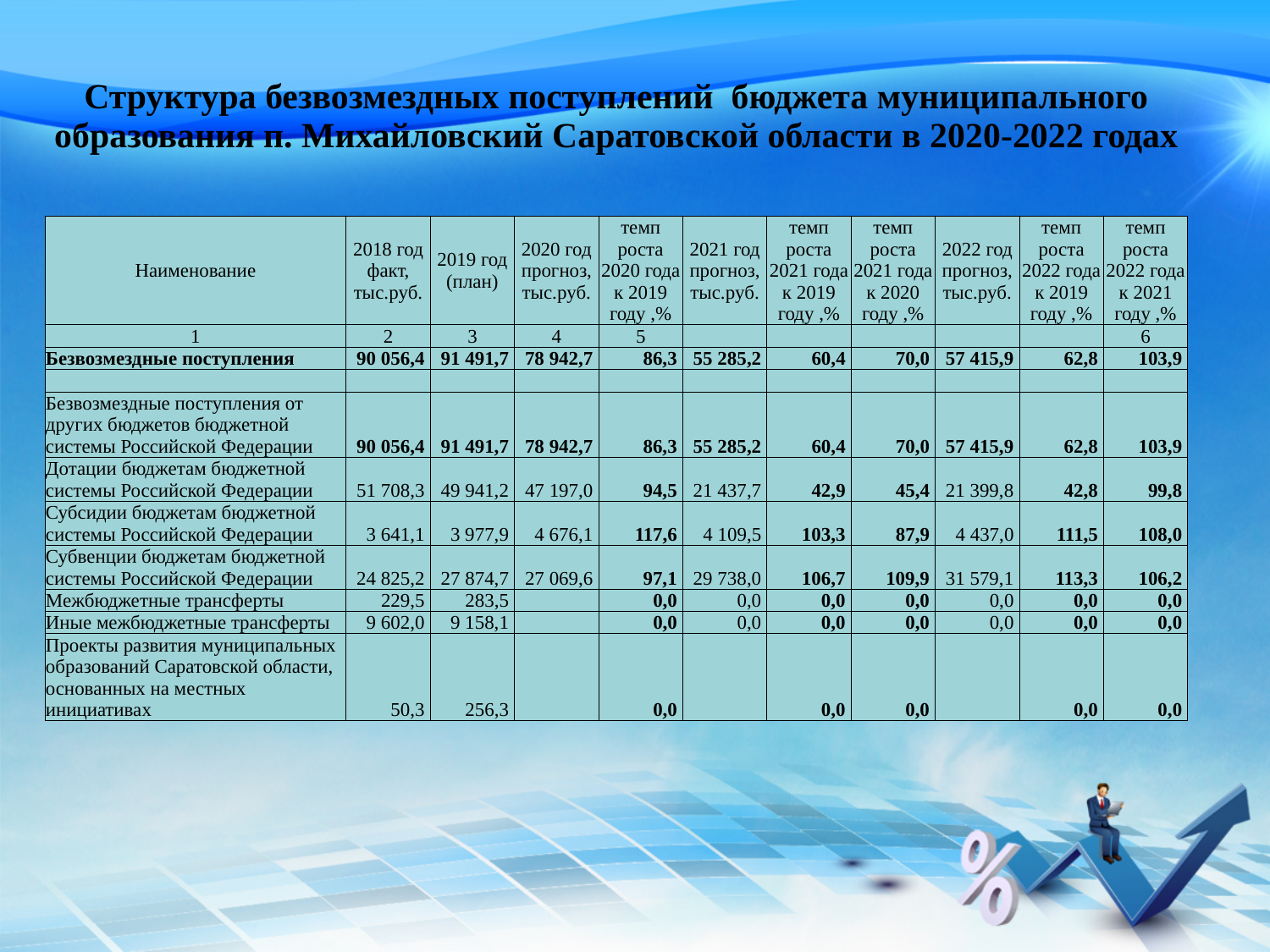

| Структура безвозмездных поступлений бюджета муниципального образования п. Михайловский Саратовской области в 2020-2022 годах |  |  |  |  |  |  |  |  |  |  |
| --- | --- | --- | --- | --- | --- | --- | --- | --- | --- | --- |
|  |  |  |  |  |  |  |  |  |  |  |
| Наименование | 2018 год факт, тыс.руб. | 2019 год (план) | 2020 год прогноз, тыс.руб. | темп роста 2020 года к 2019 году ,% | 2021 год прогноз, тыс.руб. | темп роста 2021 года к 2019 году ,% | темп роста 2021 года к 2020 году ,% | 2022 год прогноз, тыс.руб. | темп роста 2022 года к 2019 году ,% | темп роста 2022 года к 2021 году ,% |
| 1 | 2 | 3 | 4 | 5 |  |  |  |  |  | 6 |
| Безвозмездные поступления | 90 056,4 | 91 491,7 | 78 942,7 | 86,3 | 55 285,2 | 60,4 | 70,0 | 57 415,9 | 62,8 | 103,9 |
|  |  |  |  |  |  |  |  |  |  |  |
| Безвозмездные поступления от других бюджетов бюджетной системы Российской Федерации | 90 056,4 | 91 491,7 | 78 942,7 | 86,3 | 55 285,2 | 60,4 | 70,0 | 57 415,9 | 62,8 | 103,9 |
| Дотации бюджетам бюджетной системы Российской Федерации | 51 708,3 | 49 941,2 | 47 197,0 | 94,5 | 21 437,7 | 42,9 | 45,4 | 21 399,8 | 42,8 | 99,8 |
| Субсидии бюджетам бюджетной системы Российской Федерации | 3 641,1 | 3 977,9 | 4 676,1 | 117,6 | 4 109,5 | 103,3 | 87,9 | 4 437,0 | 111,5 | 108,0 |
| Субвенции бюджетам бюджетной системы Российской Федерации | 24 825,2 | 27 874,7 | 27 069,6 | 97,1 | 29 738,0 | 106,7 | 109,9 | 31 579,1 | 113,3 | 106,2 |
| Межбюджетные трансферты | 229,5 | 283,5 |  | 0,0 | 0,0 | 0,0 | 0,0 | 0,0 | 0,0 | 0,0 |
| Иные межбюджетные трансферты | 9 602,0 | 9 158,1 |  | 0,0 | 0,0 | 0,0 | 0,0 | 0,0 | 0,0 | 0,0 |
| Проекты развития муниципальных образований Саратовской области, основанных на местных инициативах | 50,3 | 256,3 |  | 0,0 |  | 0,0 | 0,0 |  | 0,0 | 0,0 |